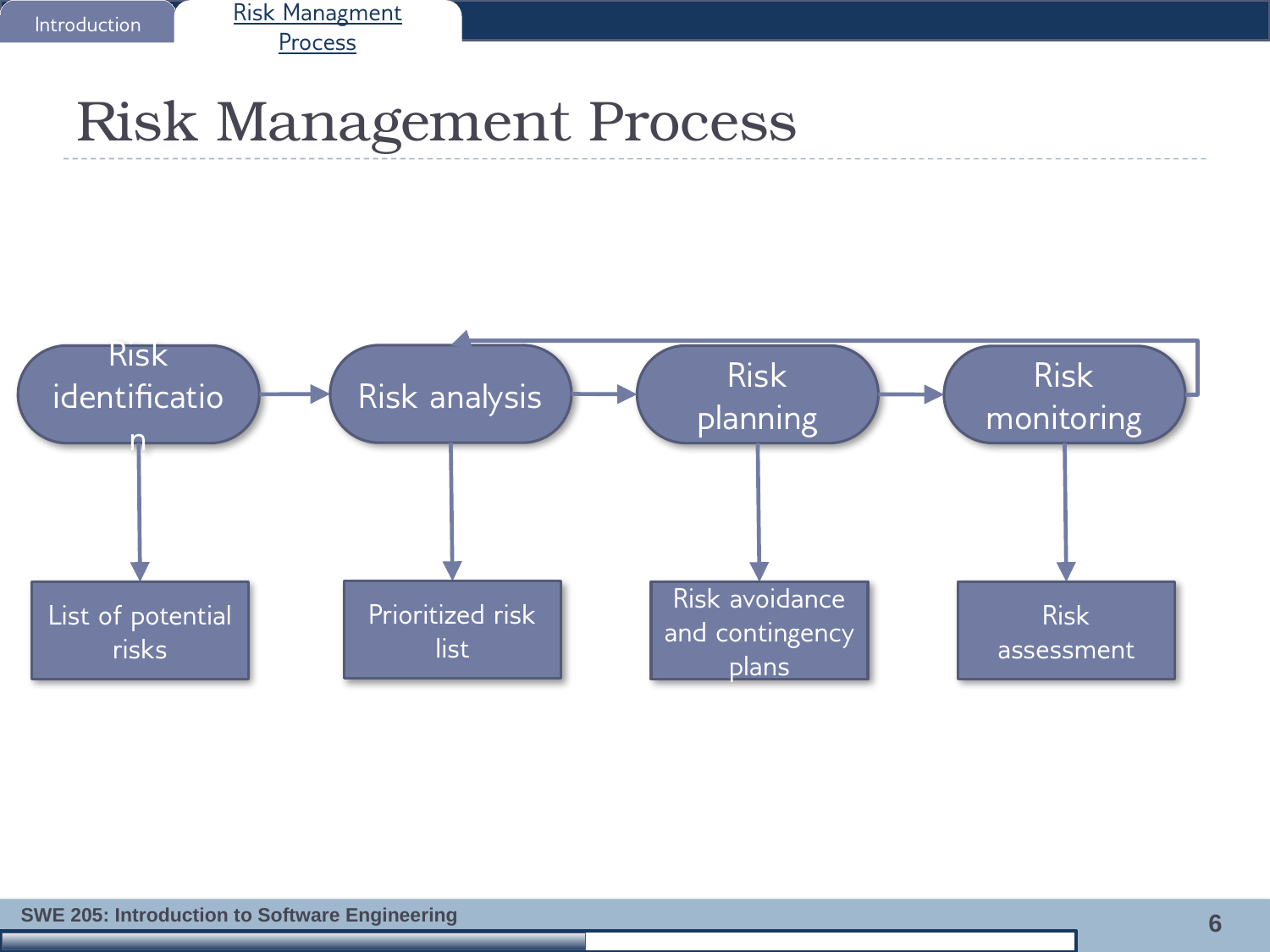

Introduction
Risk Managment Process
# Risk Management Process
Risk analysis

Risk identification

Risk planning

Risk monitoring

Prioritized risk list

List of potential risks

Risk avoidance and contingency plans

Risk assessment

6